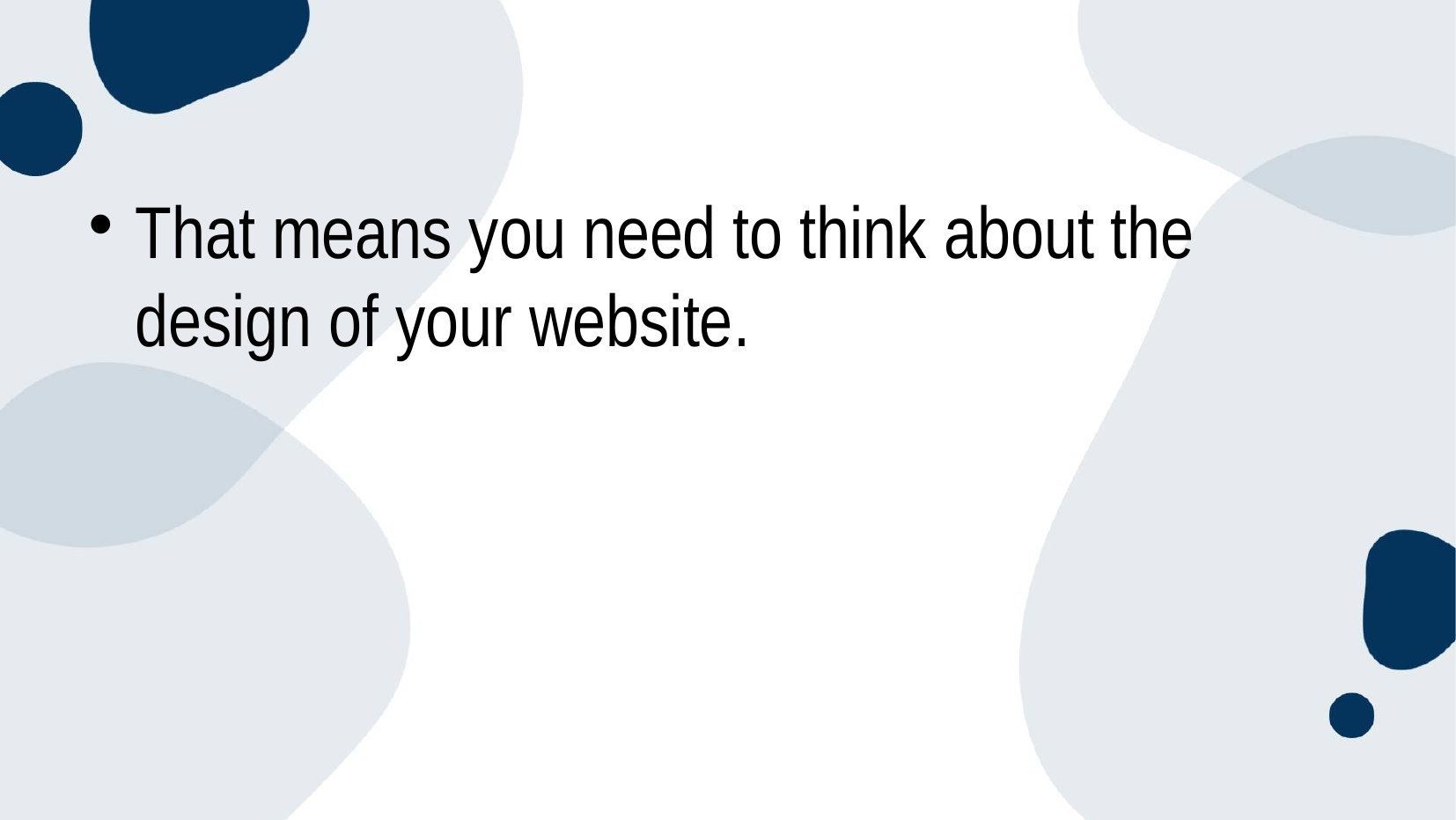

That means you need to think about the design of your website.